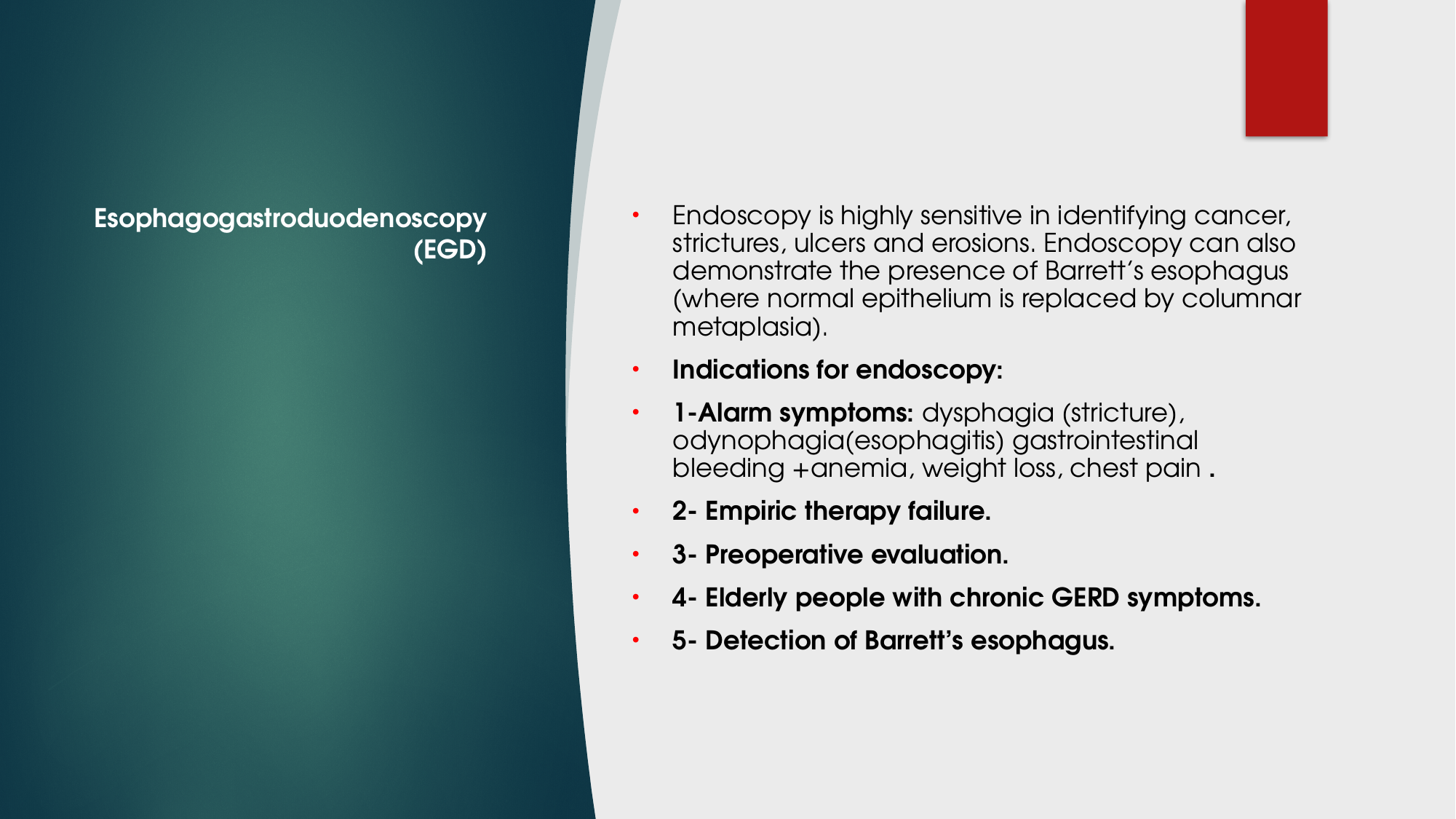

# Esophagogastroduodenoscopy (EGD)
Endoscopy is highly sensitive in identifying cancer, strictures, ulcers and erosions. Endoscopy can also demonstrate the presence of Barrett’s esophagus (where normal epithelium is replaced by columnar metaplasia).
Indications for endoscopy:
1-Alarm symptoms: dysphagia (stricture), odynophagia(esophagitis) gastrointestinal bleeding +anemia, weight loss, chest pain .
2- Empiric therapy failure.
3- Preoperative evaluation.
4- Elderly people with chronic GERD symptoms.
5- Detection of Barrett’s esophagus.